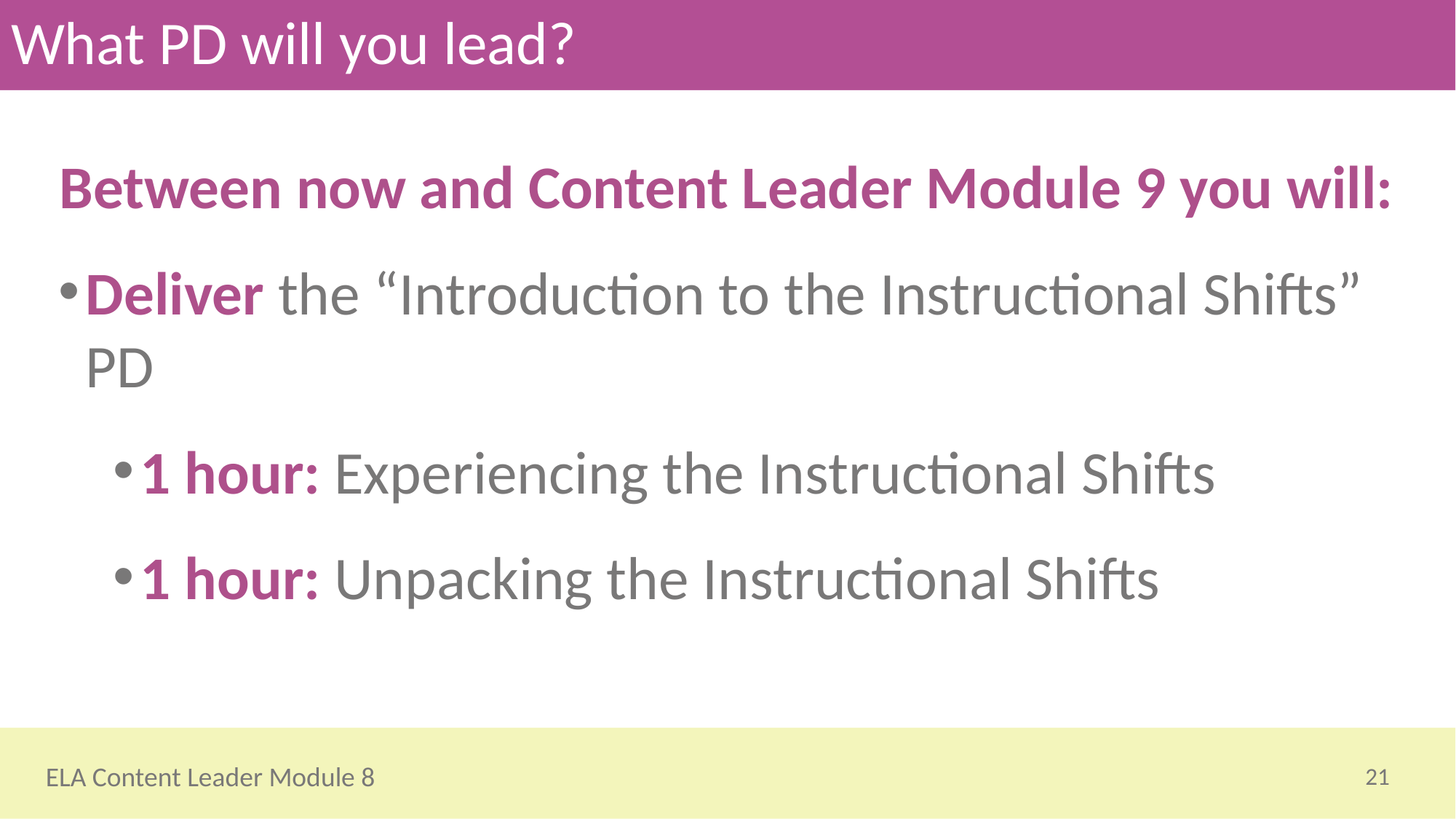

# What PD will you lead?
Between now and Content Leader Module 9 you will:
Deliver the “Introduction to the Instructional Shifts” PD
1 hour: Experiencing the Instructional Shifts
1 hour: Unpacking the Instructional Shifts
21